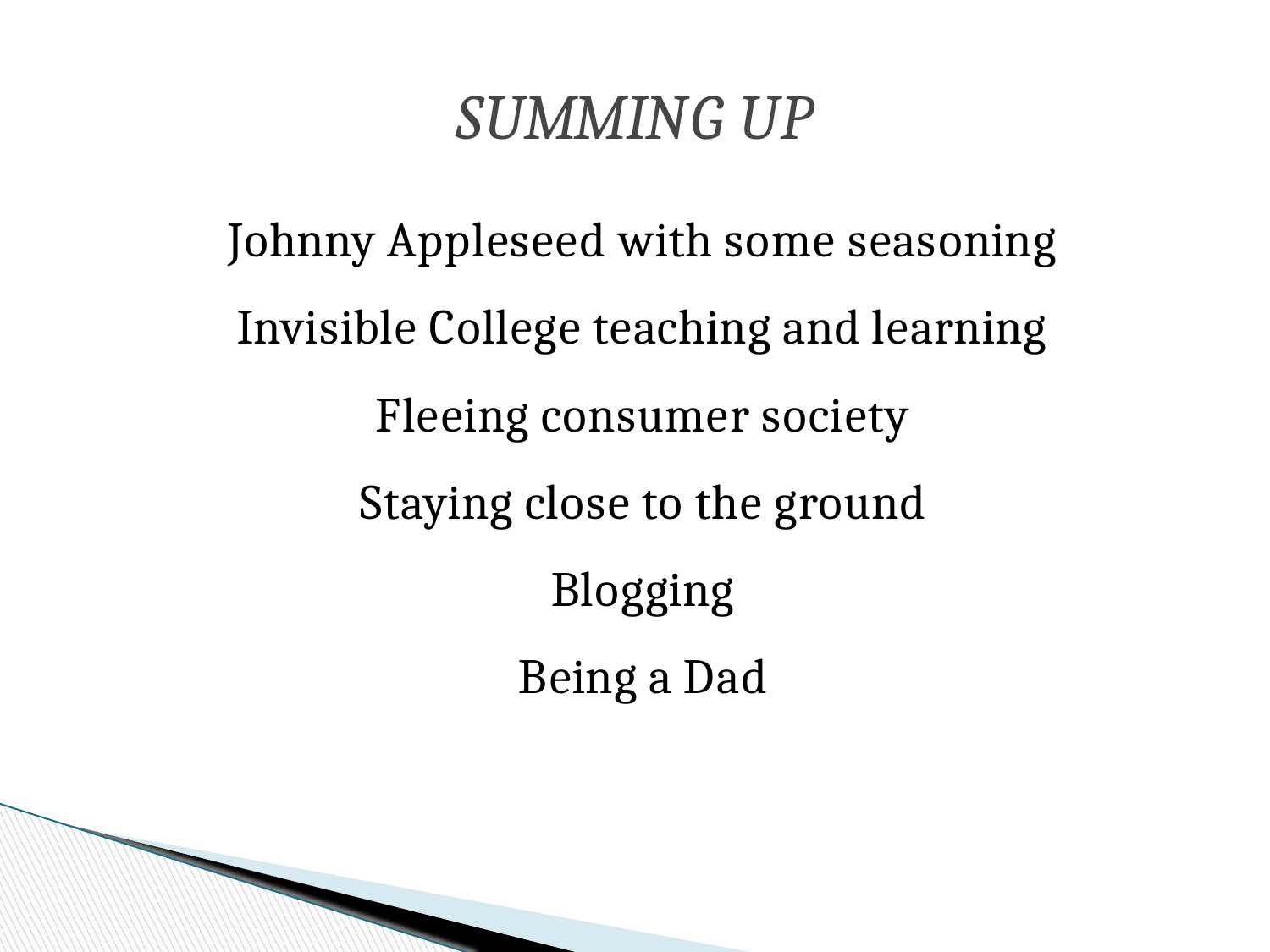

# Summing Up
Johnny Appleseed with some seasoning
Invisible College teaching and learning
Fleeing consumer society
Staying close to the ground
Blogging
Being a Dad